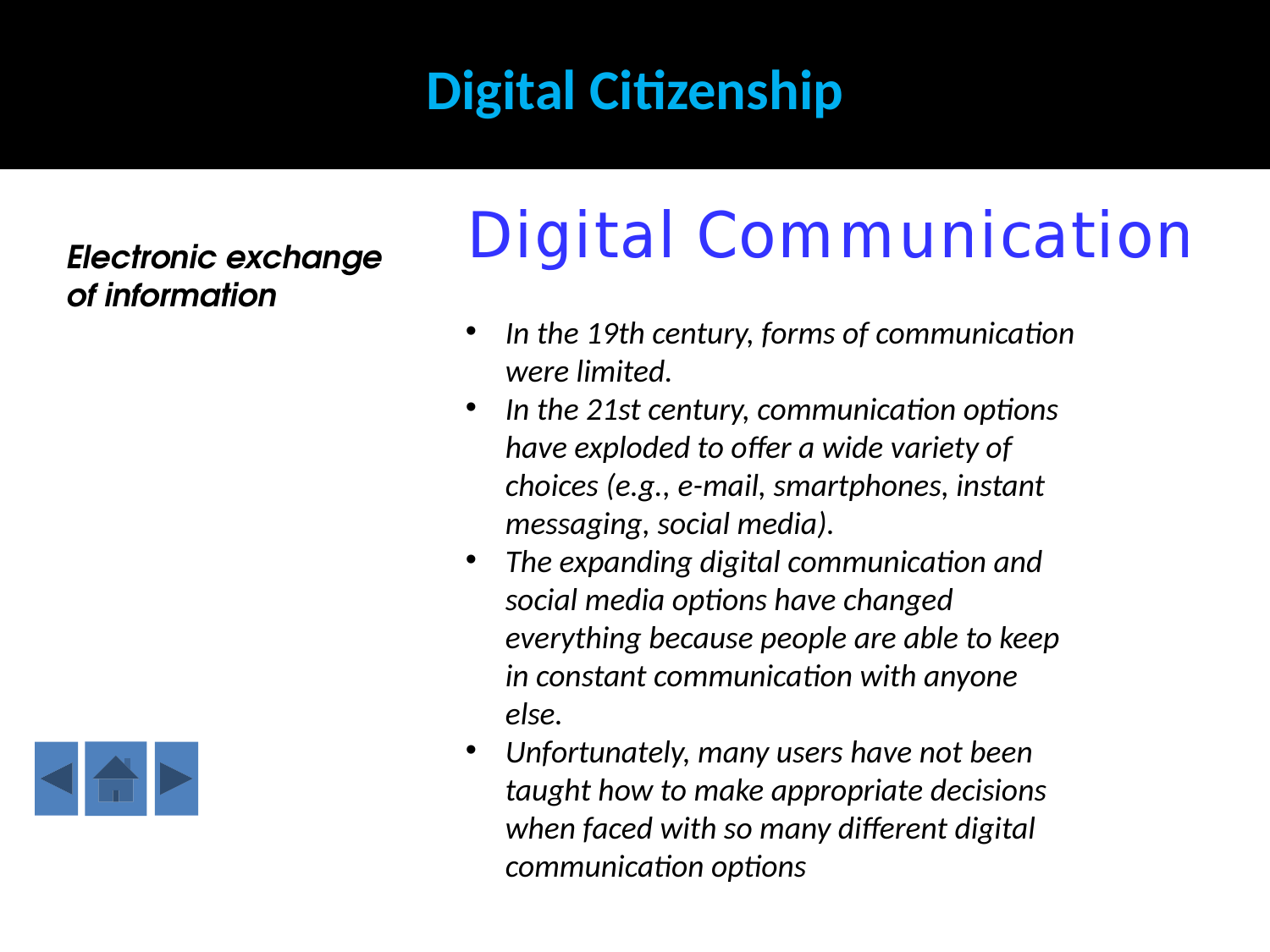

Digital Citizenship
Sharing
Digital Communication
Electronic exchange of information
In the 19th century, forms of communication were limited.
In the 21st century, communication options have exploded to offer a wide variety of choices (e.g., e-mail, smartphones, instant messaging, social media).
The expanding digital communication and social media options have changed everything because people are able to keep in constant communication with anyone else.
Unfortunately, many users have not been taught how to make appropriate decisions when faced with so many different digital communication options